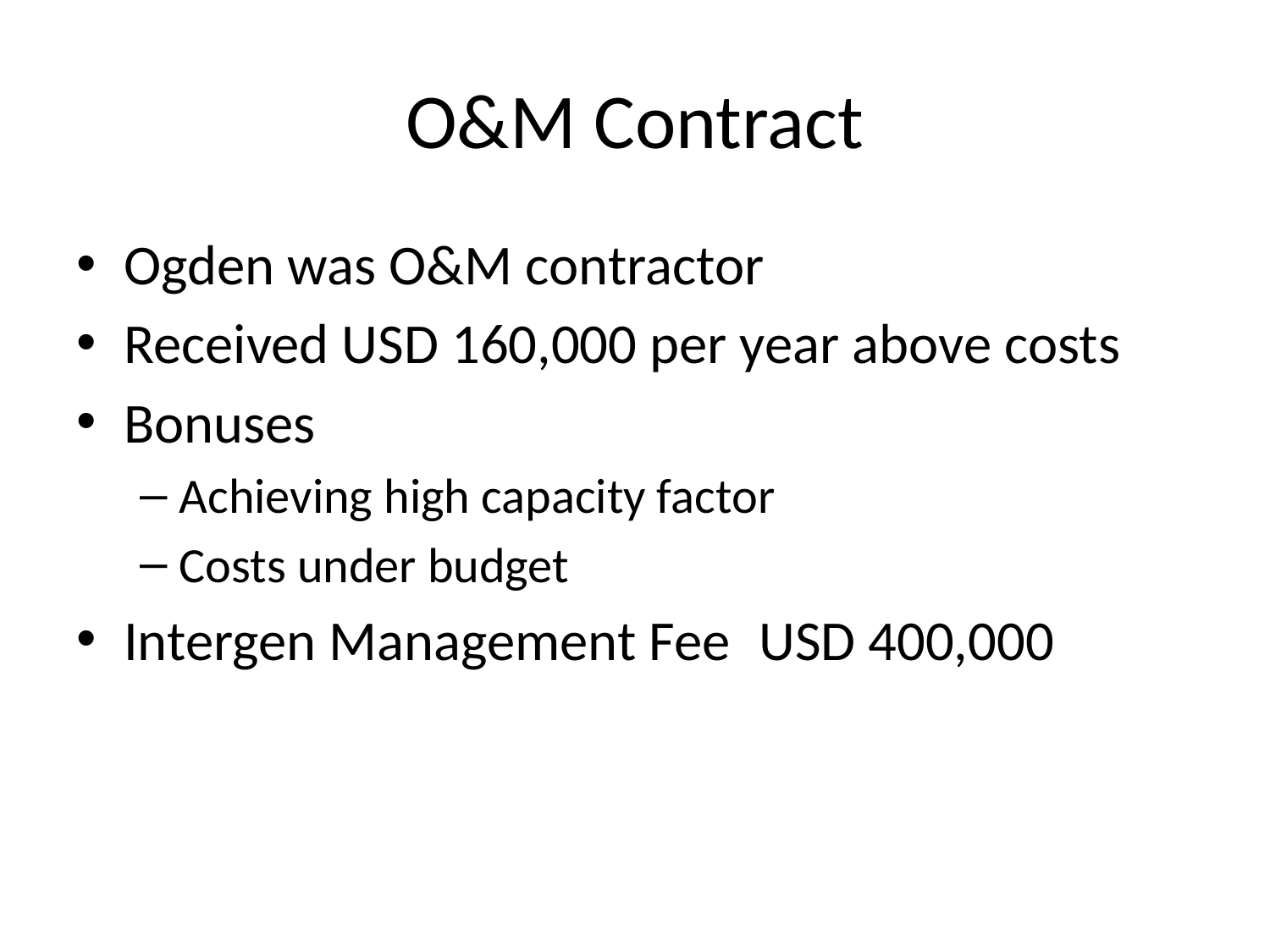

# O&M Contract
Ogden was O&M contractor
Received USD 160,000 per year above costs
Bonuses
Achieving high capacity factor
Costs under budget
Intergen Management Fee	USD 400,000